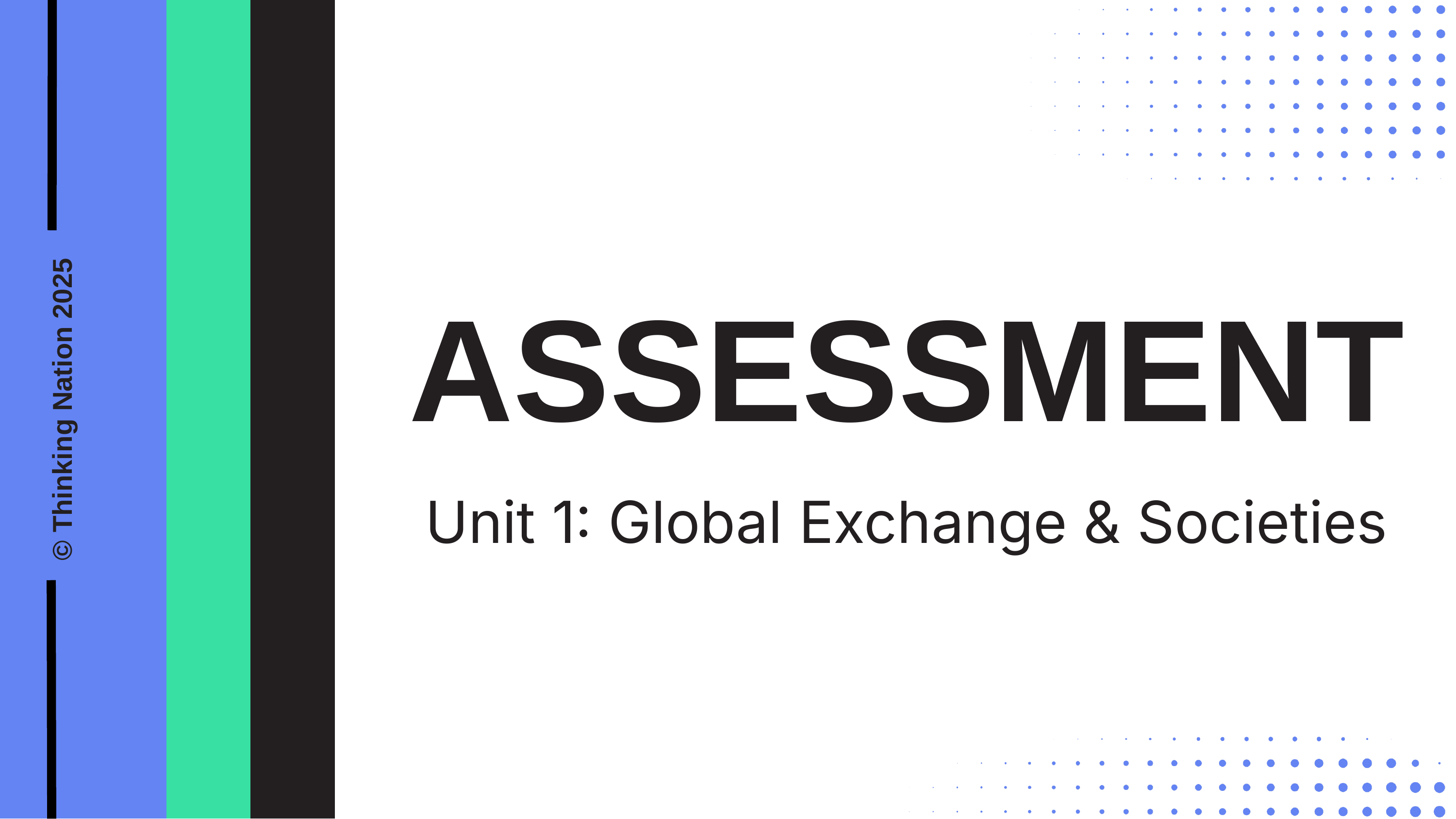

ASSESSMENT
© Thinking Nation 2025
Unit 1: Global Exchange & Societies